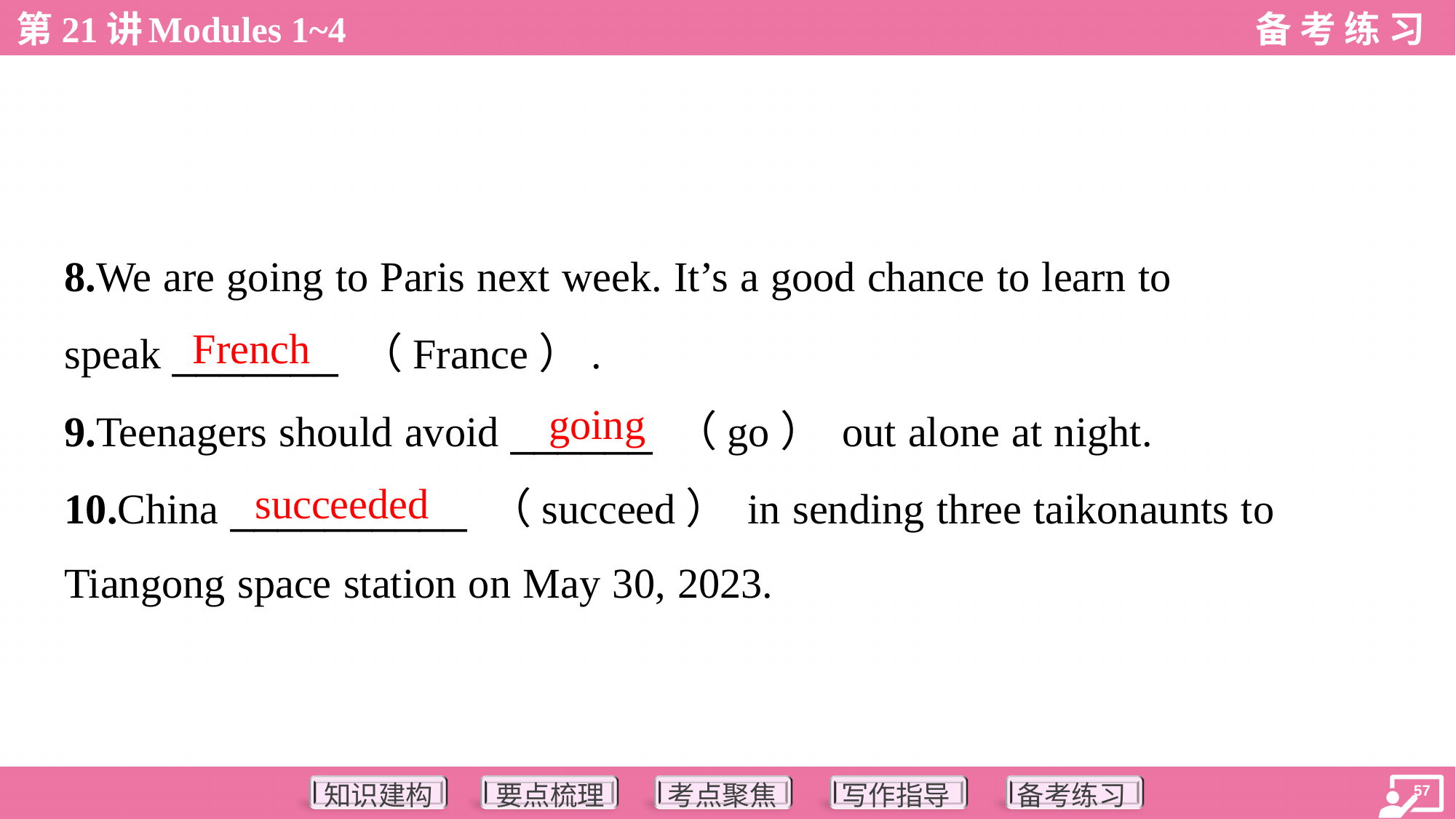

8.We are going to Paris next week. It’s a good chance to learn to
speak _______ （France）.
9.Teenagers should avoid ______ （go） out alone at night.
10.China __________ （succeed） in sending three taikonaunts to
Tiangong space station on May 30, 2023.
French
going
succeeded